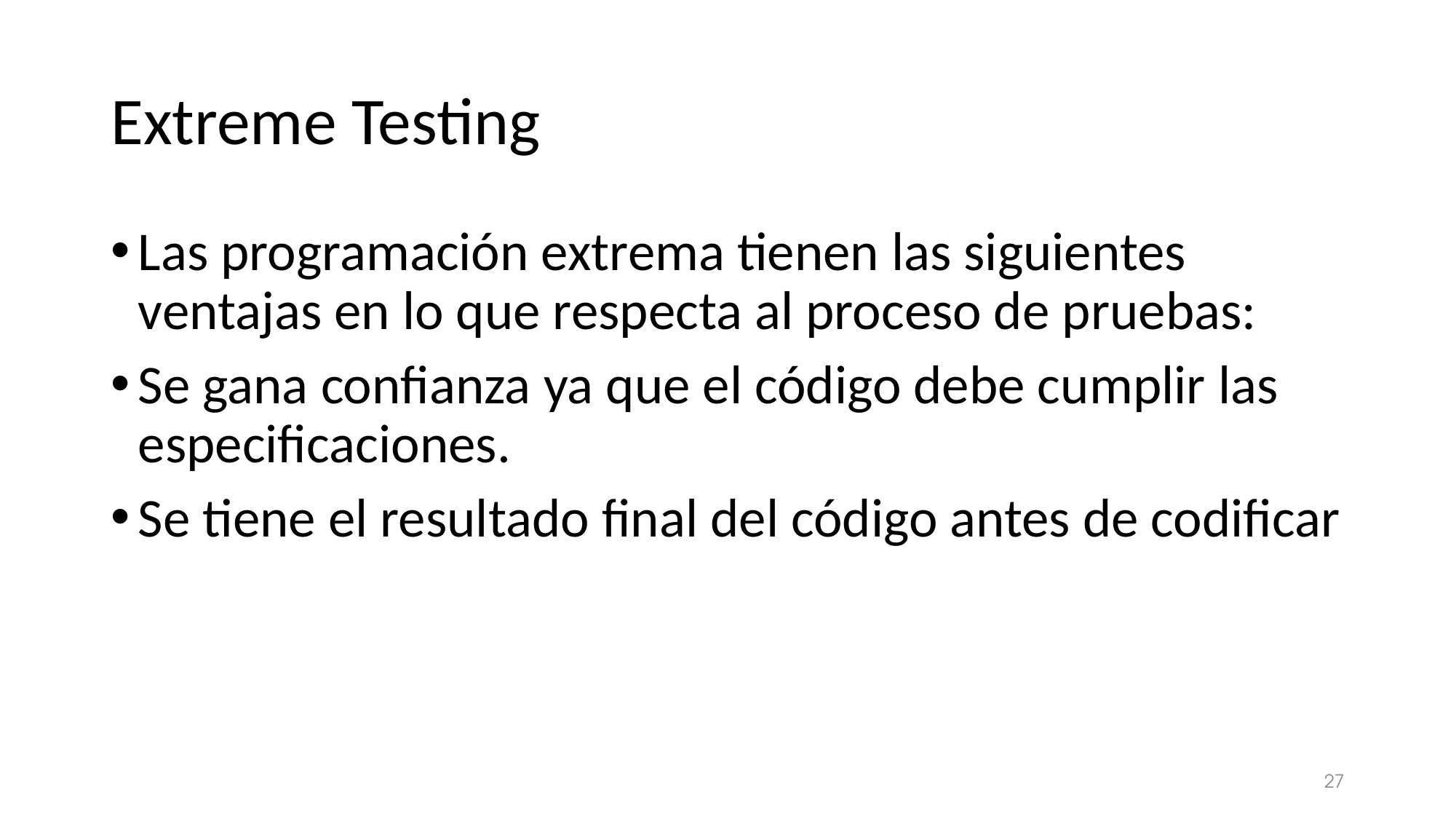

# Extreme Testing
Las programación extrema tienen las siguientes ventajas en lo que respecta al proceso de pruebas:
Se gana confianza ya que el código debe cumplir las especificaciones.
Se tiene el resultado final del código antes de codificar
27